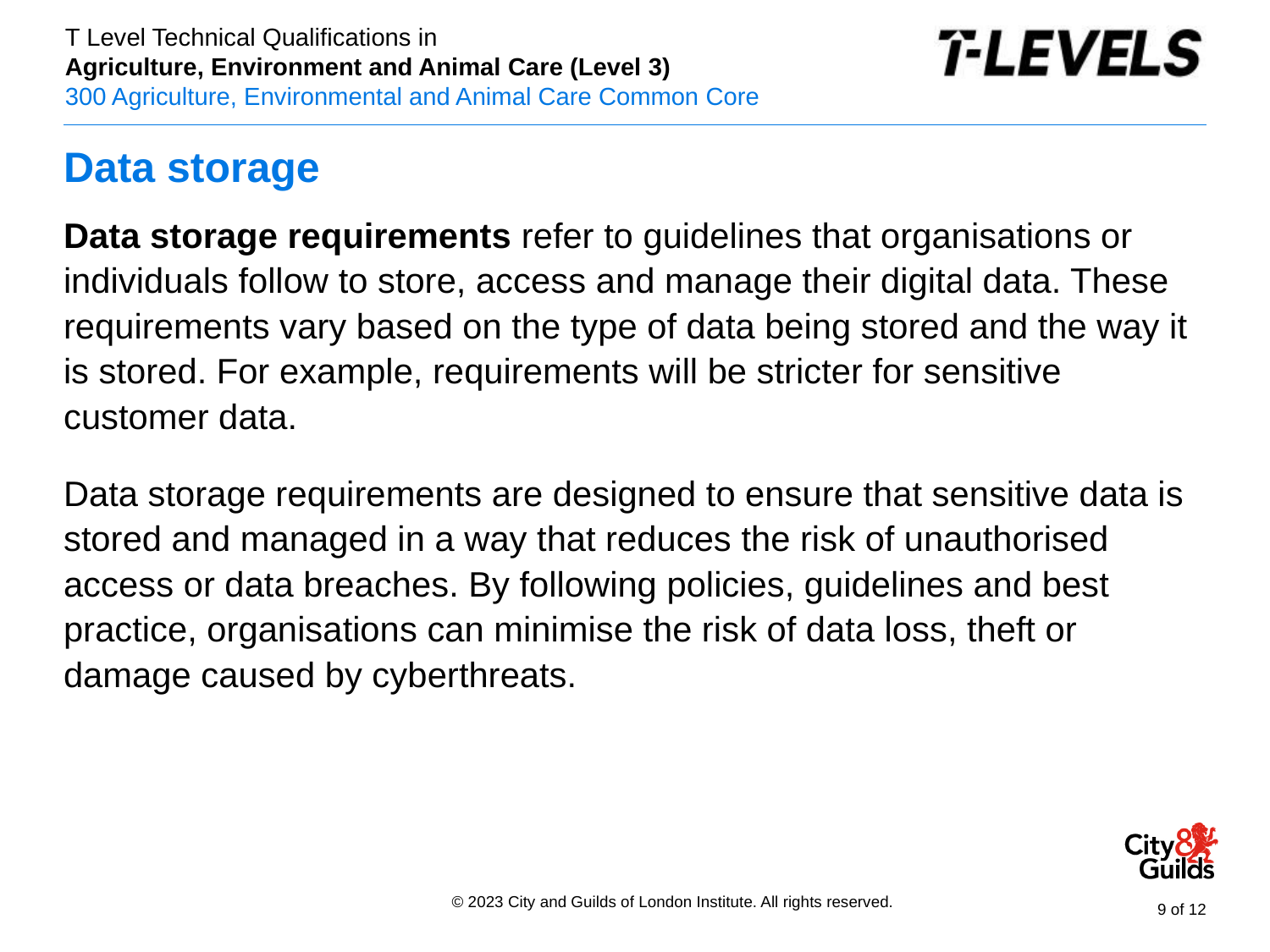

# Data storage
Data storage requirements refer to guidelines that organisations or individuals follow to store, access and manage their digital data. These requirements vary based on the type of data being stored and the way it is stored. For example, requirements will be stricter for sensitive customer data.
Data storage requirements are designed to ensure that sensitive data is stored and managed in a way that reduces the risk of unauthorised access or data breaches. By following policies, guidelines and best practice, organisations can minimise the risk of data loss, theft or damage caused by cyberthreats.